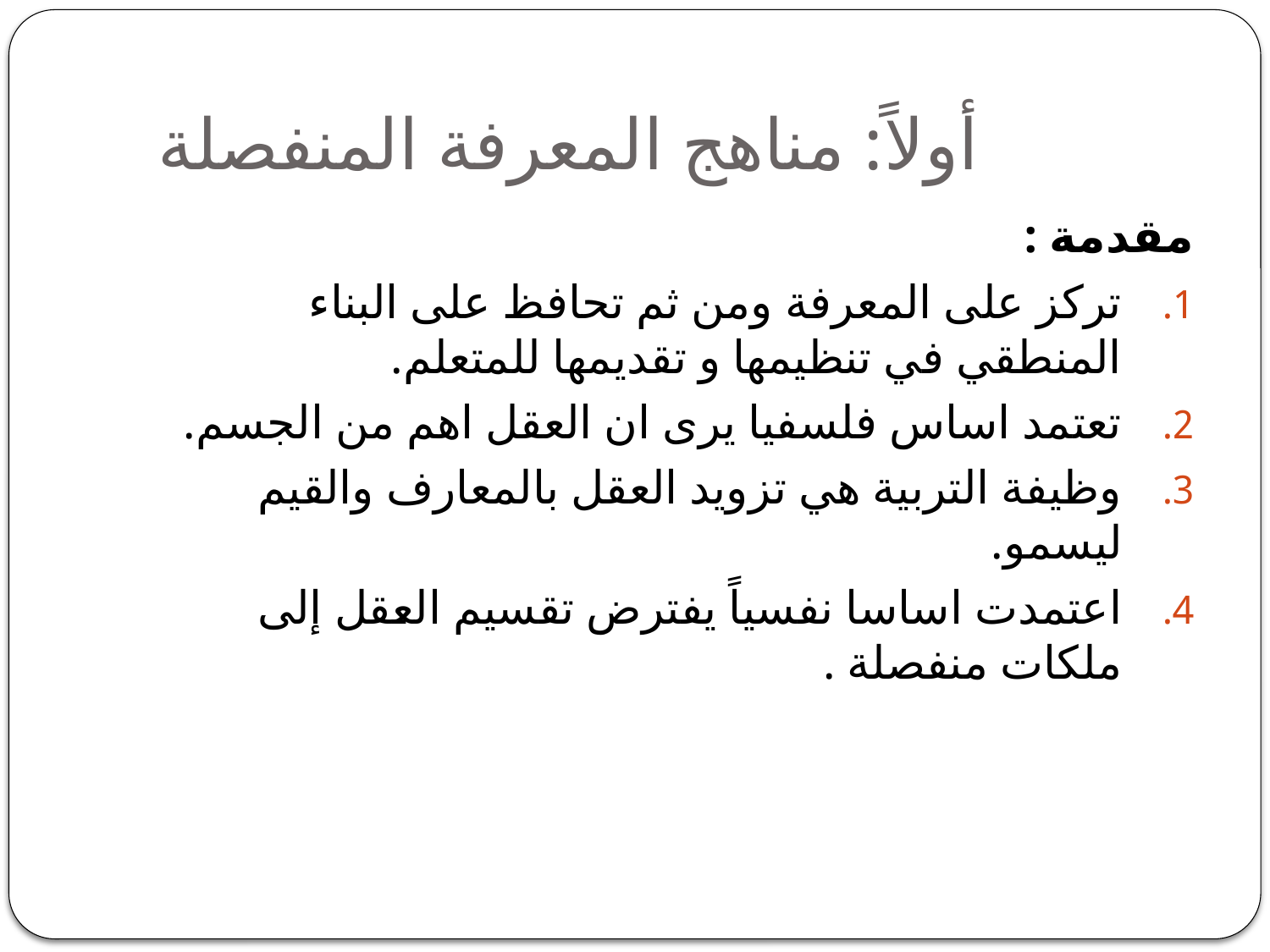

# أولاً: مناهج المعرفة المنفصلة
مقدمة :
تركز على المعرفة ومن ثم تحافظ على البناء المنطقي في تنظيمها و تقديمها للمتعلم.
تعتمد اساس فلسفيا يرى ان العقل اهم من الجسم.
وظيفة التربية هي تزويد العقل بالمعارف والقيم ليسمو.
اعتمدت اساسا نفسياً يفترض تقسيم العقل إلى ملكات منفصلة .